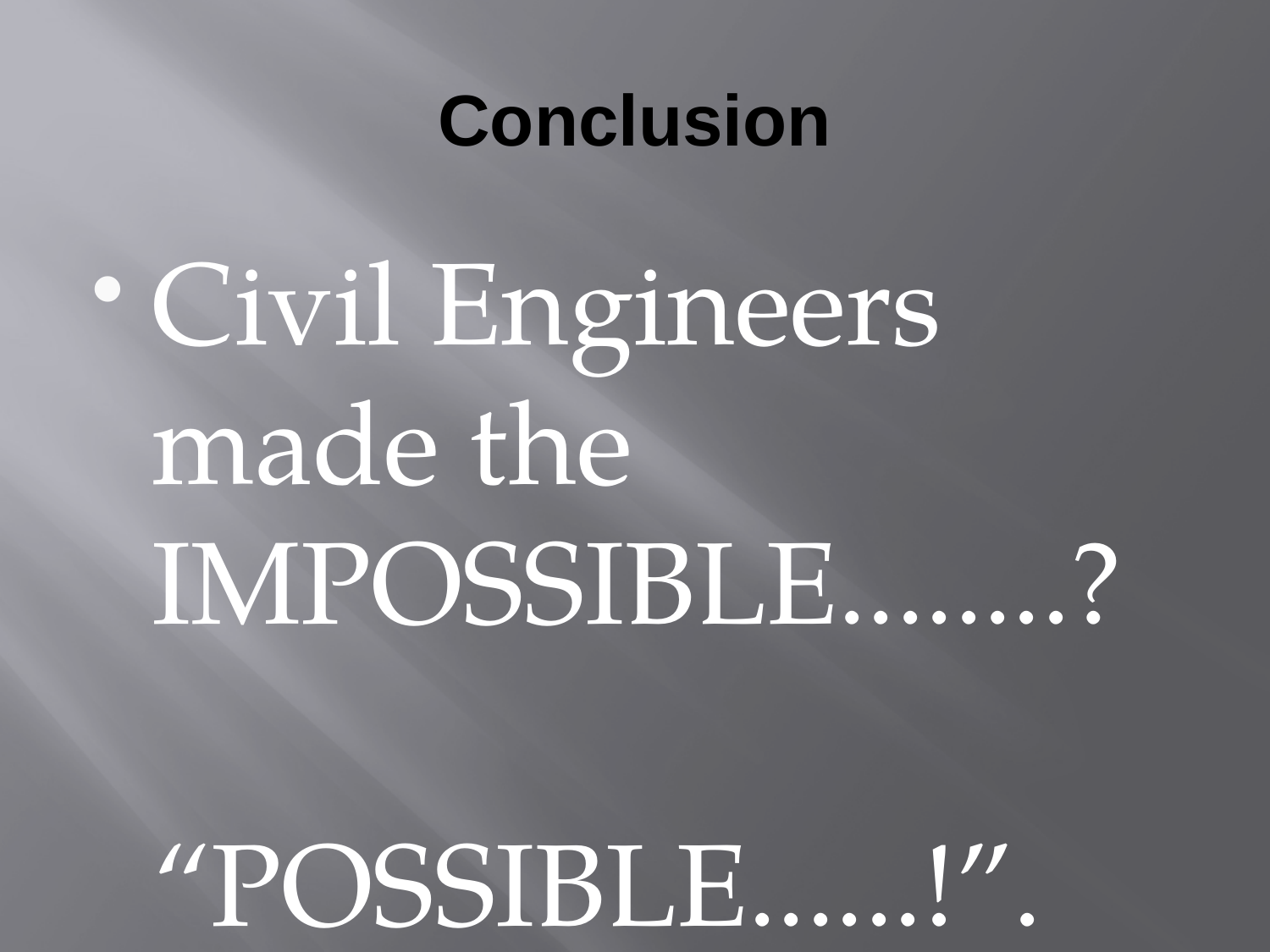

# Conclusion
Civil Engineers made the IMPOSSIBLE........?
  “POSSIBLE......!”.